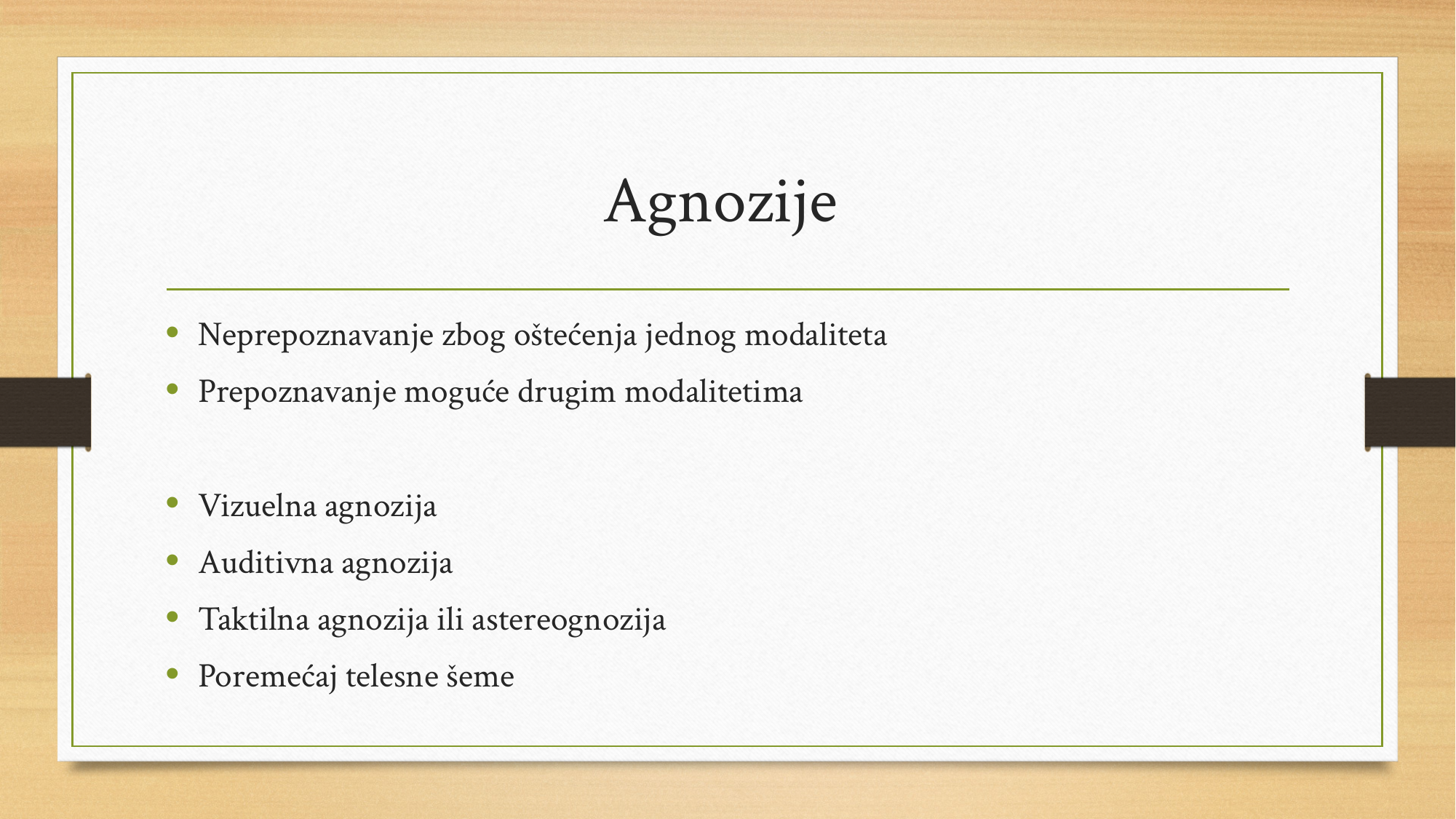

# Agnozije
Neprepoznavanje zbog oštećenja jednog modaliteta
Prepoznavanje moguće drugim modalitetima

Vizuelna agnozija
Auditivna agnozija
Taktilna agnozija ili astereognozija
Poremećaj telesne šeme